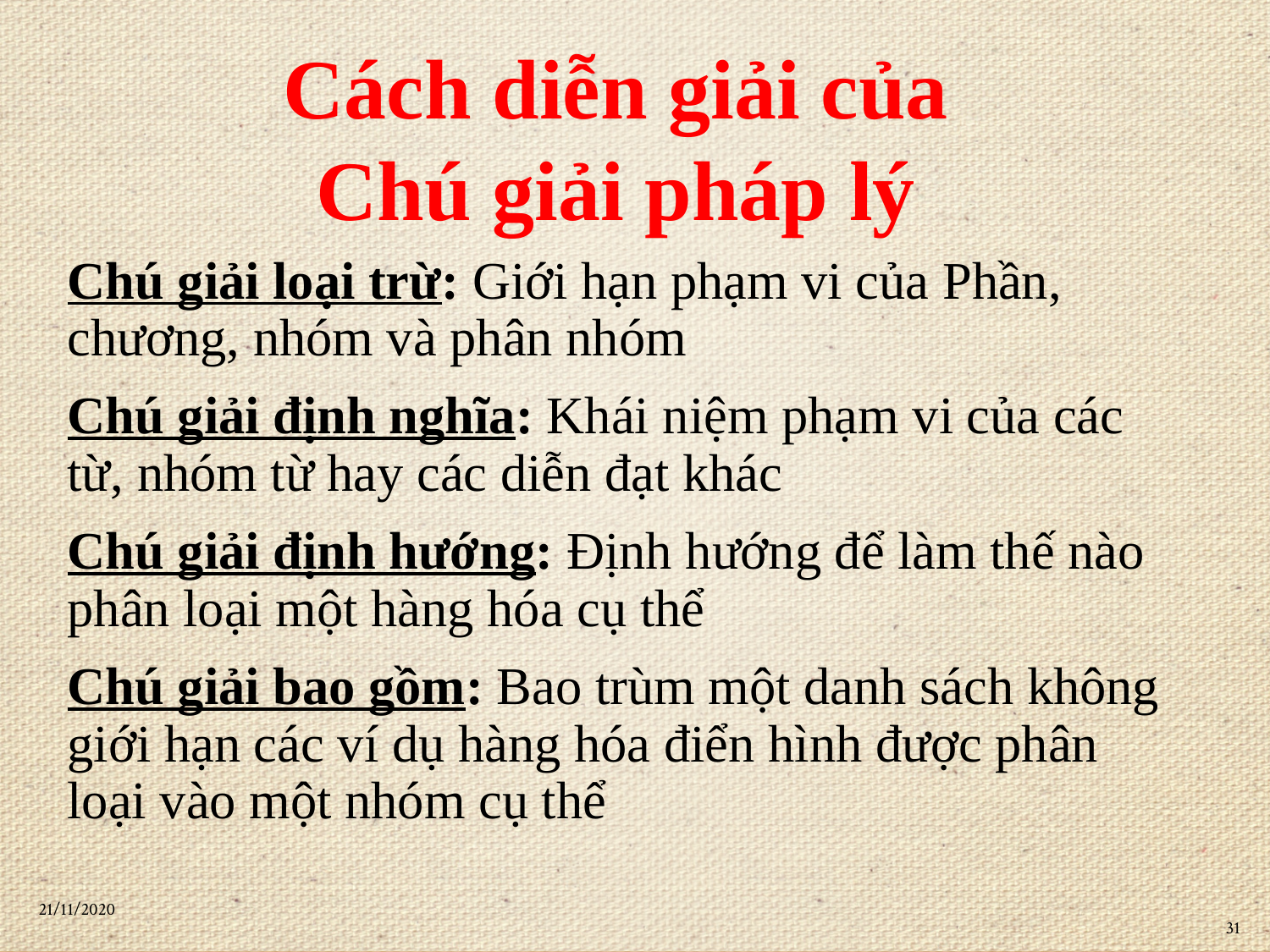

# Cách diễn giải của Chú giải pháp lý
Chú giải loại trừ: Giới hạn phạm vi của Phần, chương, nhóm và phân nhóm
Chú giải định nghĩa: Khái niệm phạm vi của các từ, nhóm từ hay các diễn đạt khác
Chú giải định hướng: Định hướng để làm thế nào phân loại một hàng hóa cụ thể
Chú giải bao gồm: Bao trùm một danh sách không giới hạn các ví dụ hàng hóa điển hình được phân loại vào một nhóm cụ thể
21/11/2020
31